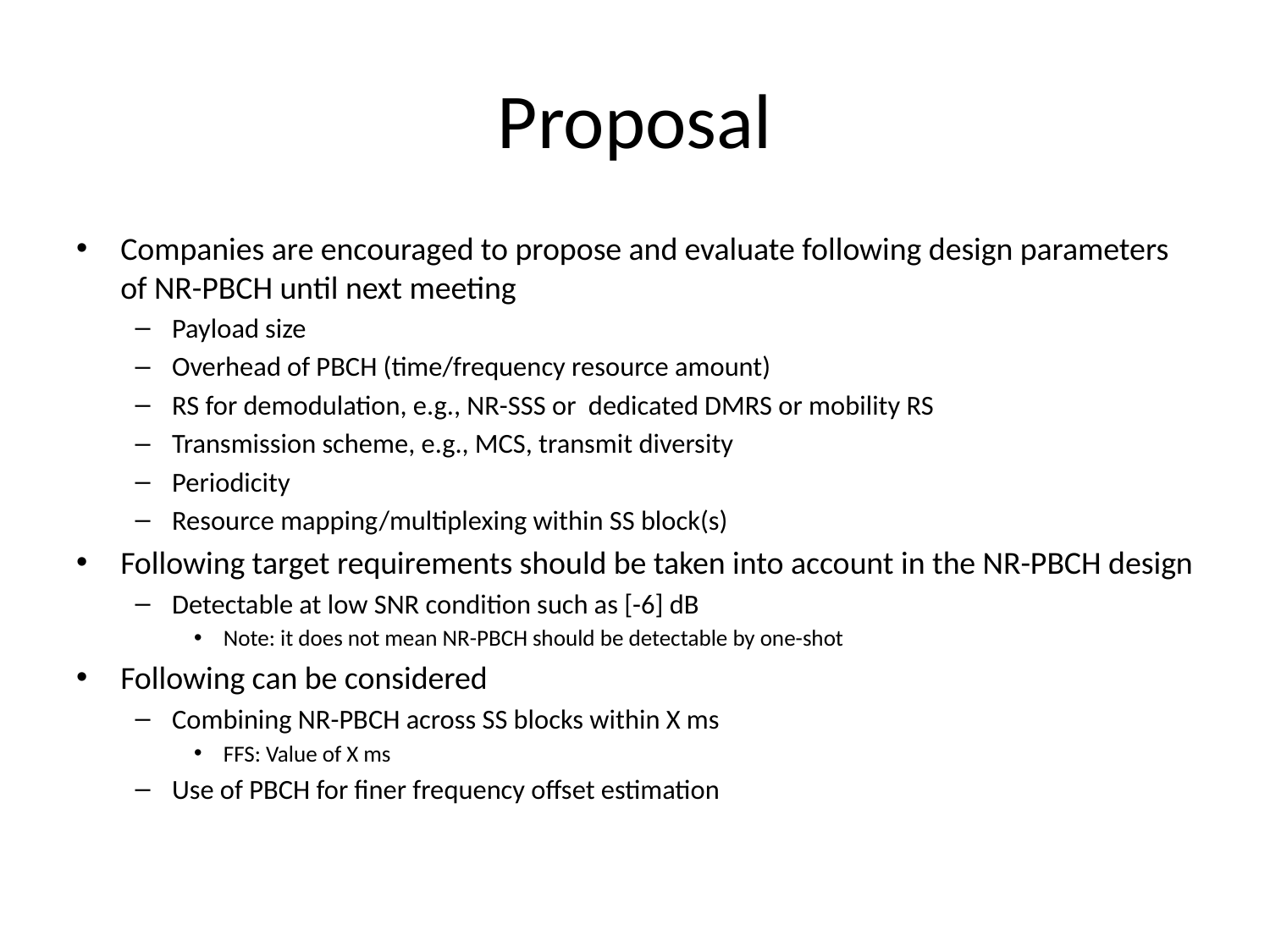

# Proposal
Companies are encouraged to propose and evaluate following design parameters of NR-PBCH until next meeting
Payload size
Overhead of PBCH (time/frequency resource amount)
RS for demodulation, e.g., NR-SSS or  dedicated DMRS or mobility RS
Transmission scheme, e.g., MCS, transmit diversity
Periodicity
Resource mapping/multiplexing within SS block(s)
Following target requirements should be taken into account in the NR-PBCH design
Detectable at low SNR condition such as [-6] dB
Note: it does not mean NR-PBCH should be detectable by one-shot
Following can be considered
Combining NR-PBCH across SS blocks within X ms
FFS: Value of X ms
Use of PBCH for finer frequency offset estimation